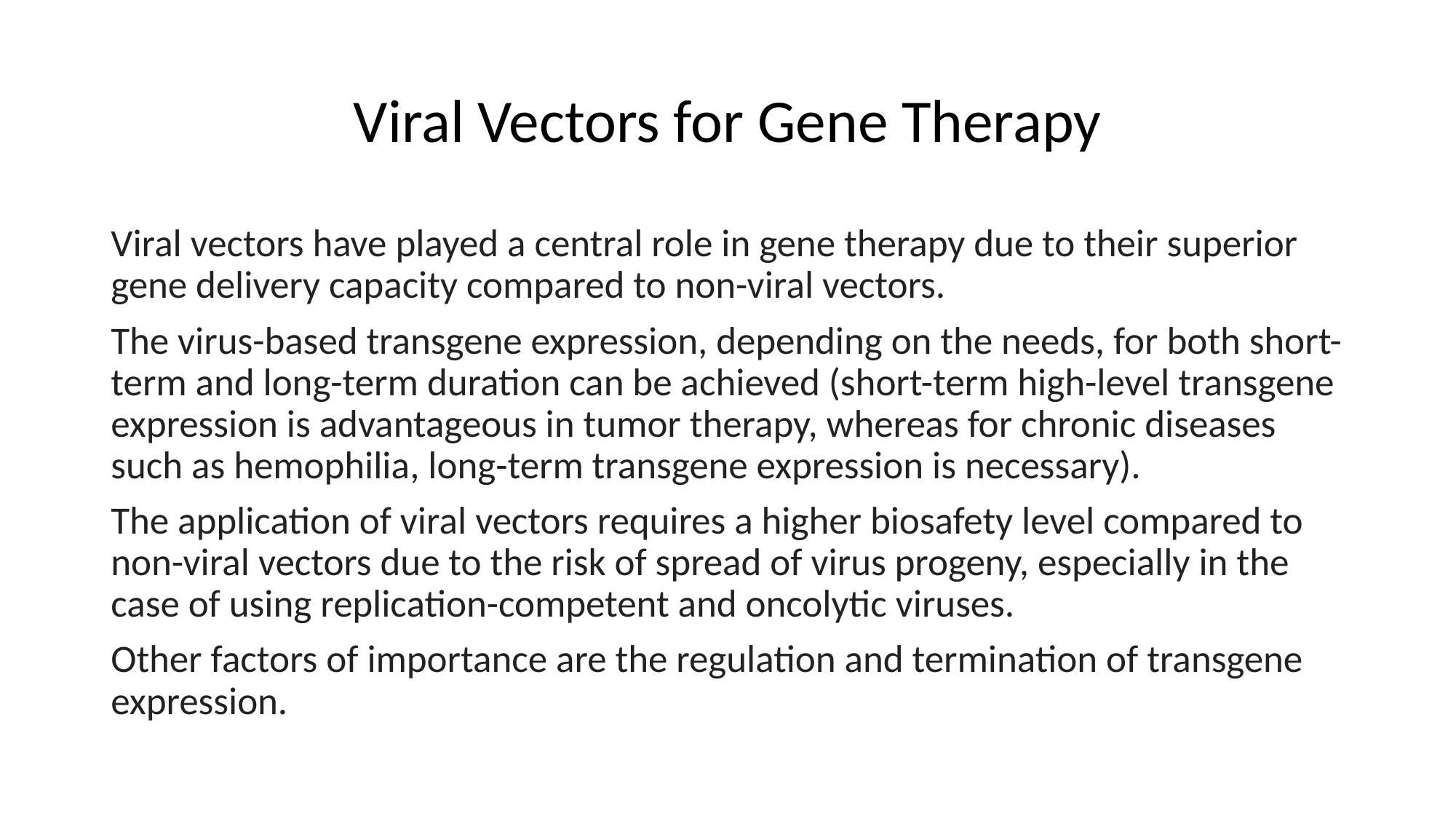

# Viral Vectors for Gene Therapy
Viral vectors have played a central role in gene therapy due to their superior gene delivery capacity compared to non-viral vectors.
The virus-based transgene expression, depending on the needs, for both short-term and long-term duration can be achieved (short-term high-level transgene expression is advantageous in tumor therapy, whereas for chronic diseases such as hemophilia, long-term transgene expression is necessary).
The application of viral vectors requires a higher biosafety level compared to non-viral vectors due to the risk of spread of virus progeny, especially in the case of using replication-competent and oncolytic viruses.
Other factors of importance are the regulation and termination of transgene expression.